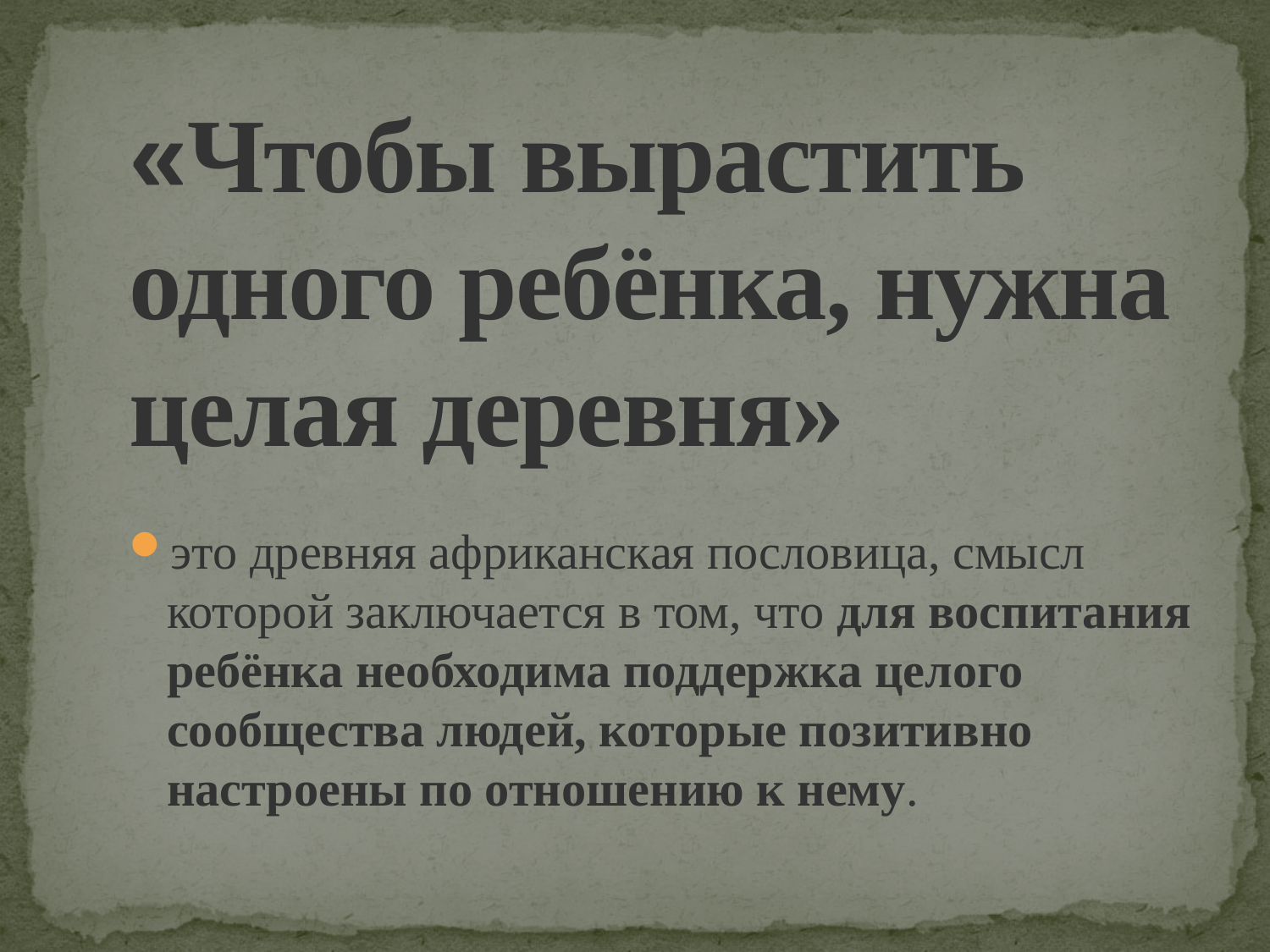

«Чтобы вырастить одного ребёнка, нужна целая деревня»
это древняя африканская пословица, смысл которой заключается в том, что для воспитания ребёнка необходима поддержка целого сообщества людей, которые позитивно настроены по отношению к нему.